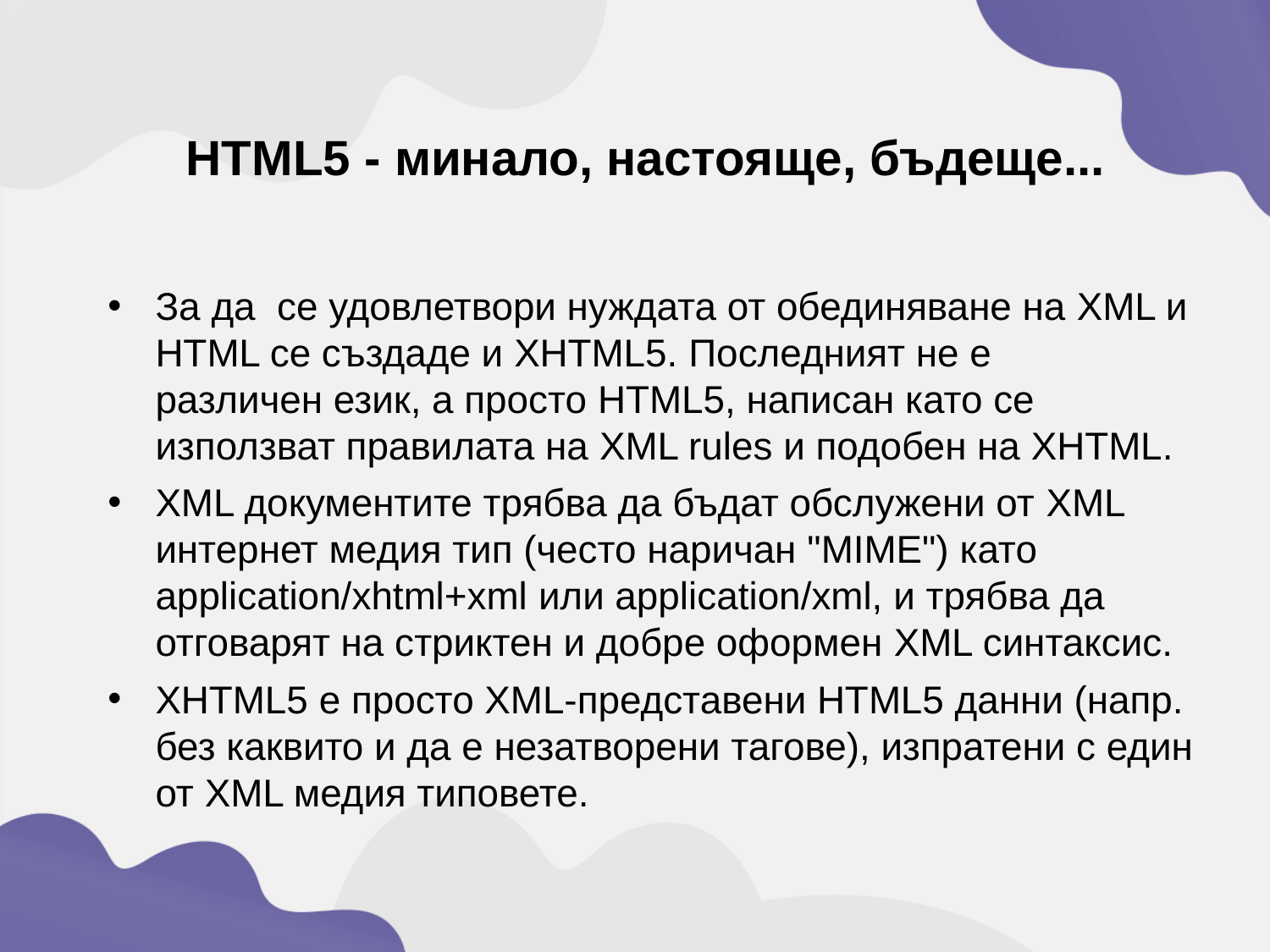

HTML5 - минало, настояще, бъдеще...
За да  се удовлетвори нуждата от обединяване на XML и HTML се създаде и XHTML5. Последният не е
различен език, а просто HTML5, написан като се използват правилата на XML rules и подобен на XHTML.
XML документите трябва да бъдат обслужени от XML интернет медия тип (често наричан "MIME") като application/xhtml+xml или application/xml, и трябва да отговарят на стриктен и добре оформен XML синтаксис.
XHTML5 е просто XML-представени HTML5 данни (напр. без каквито и да е незатворени тагове), изпратени с един от XML медия типовете.